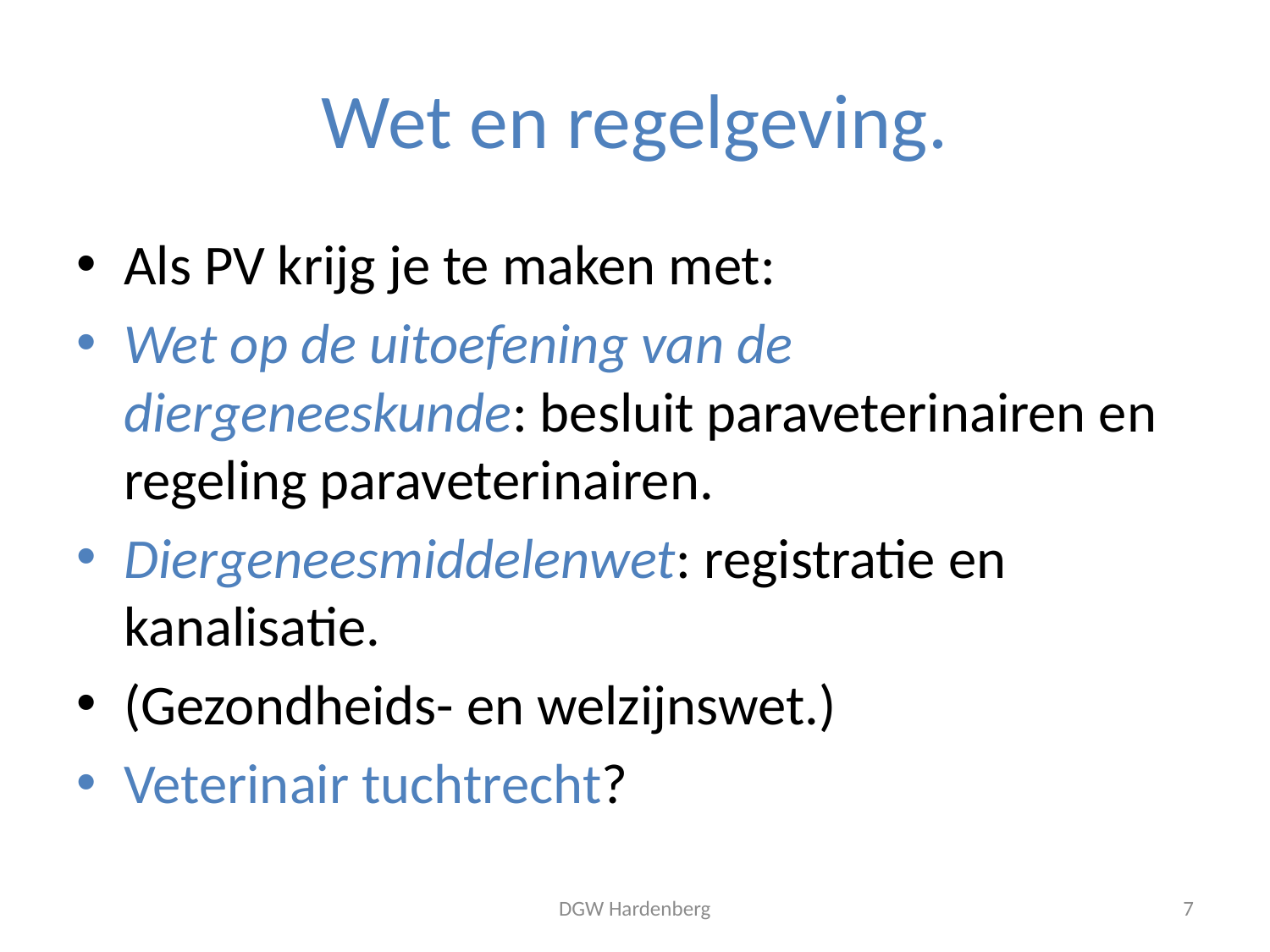

# Wet en regelgeving.
Als PV krijg je te maken met:
Wet op de uitoefening van de diergeneeskunde: besluit paraveterinairen en regeling paraveterinairen.
Diergeneesmiddelenwet: registratie en kanalisatie.
(Gezondheids- en welzijnswet.)
Veterinair tuchtrecht?
DGW Hardenberg
7